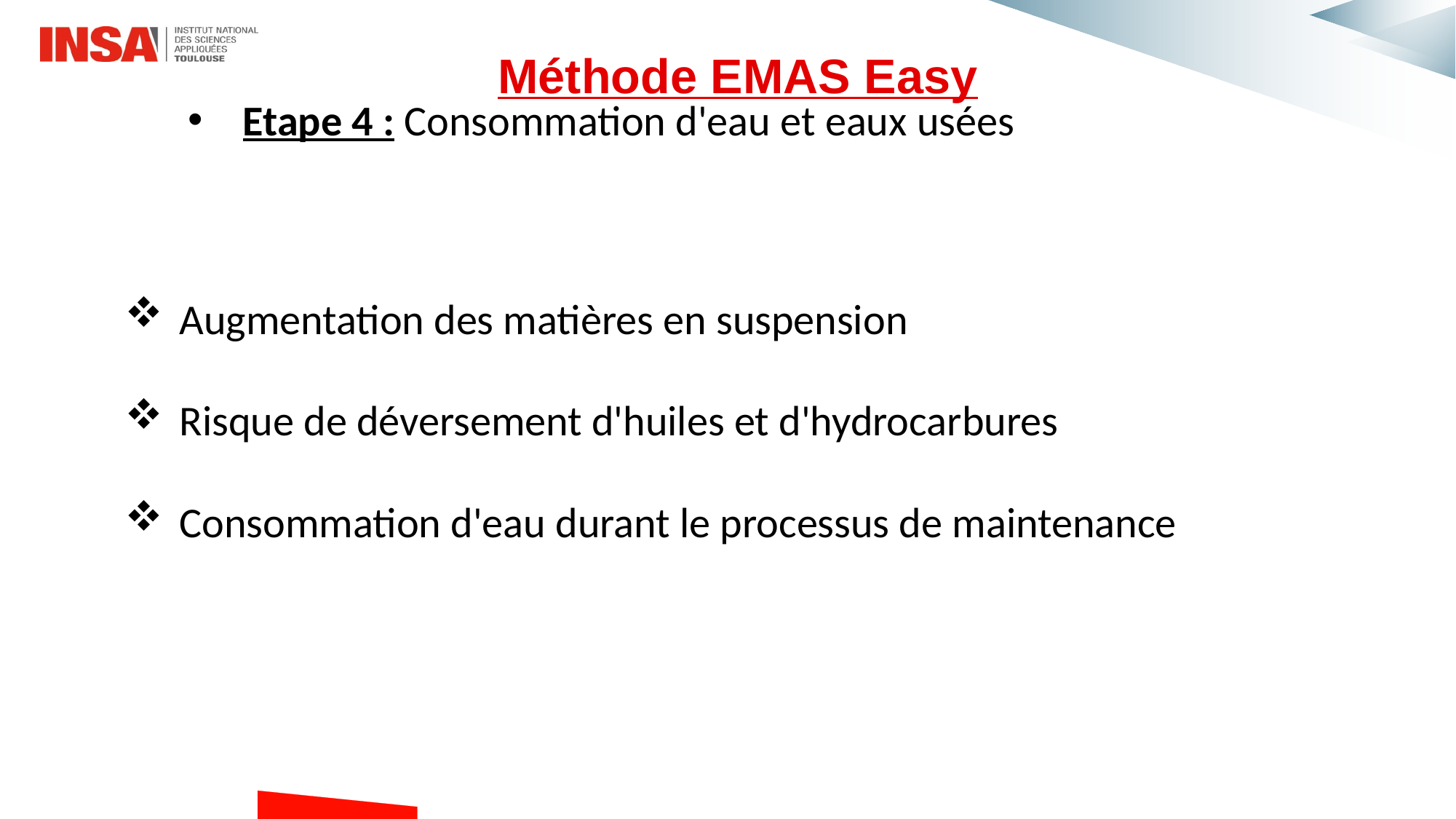

Méthode EMAS Easy

Etape 4 : Consommation d'eau et eaux usées
Augmentation des matières en suspension

Risque de déversement d'huiles et d'hydrocarbures

Consommation d'eau durant le processus de maintenance